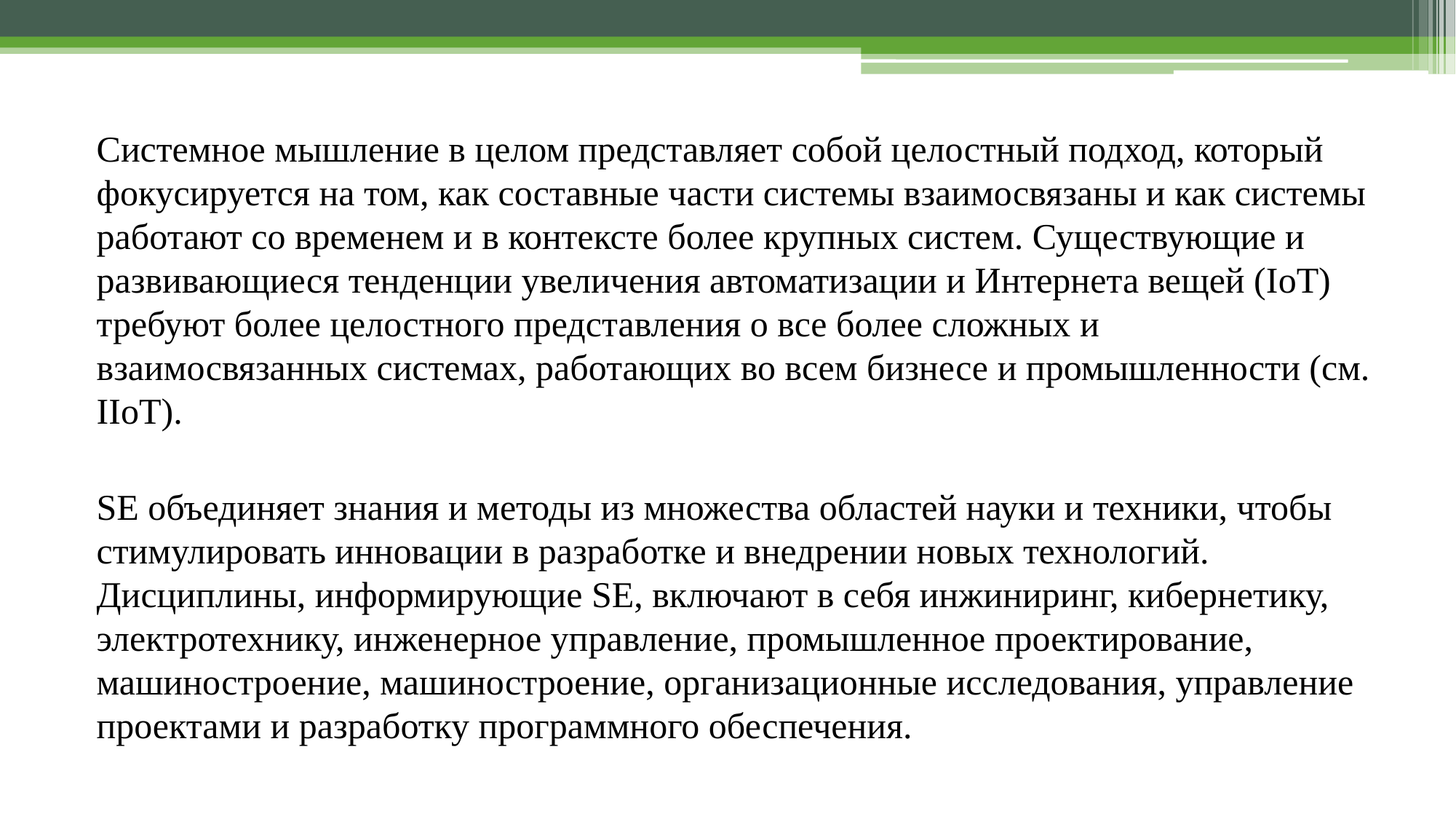

Системное мышление в целом представляет собой целостный подход, который фокусируется на том, как составные части системы взаимосвязаны и как системы работают со временем и в контексте более крупных систем. Существующие и развивающиеся тенденции увеличения автоматизации и Интернета вещей (IoT) требуют более целостного представления о все более сложных и взаимосвязанных системах, работающих во всем бизнесе и промышленности (см. IIoT).

SE объединяет знания и методы из множества областей науки и техники, чтобы стимулировать инновации в разработке и внедрении новых технологий. Дисциплины, информирующие SE, включают в себя инжиниринг, кибернетику, электротехнику, инженерное управление, промышленное проектирование, машиностроение, машиностроение, организационные исследования, управление проектами и разработку программного обеспечения.